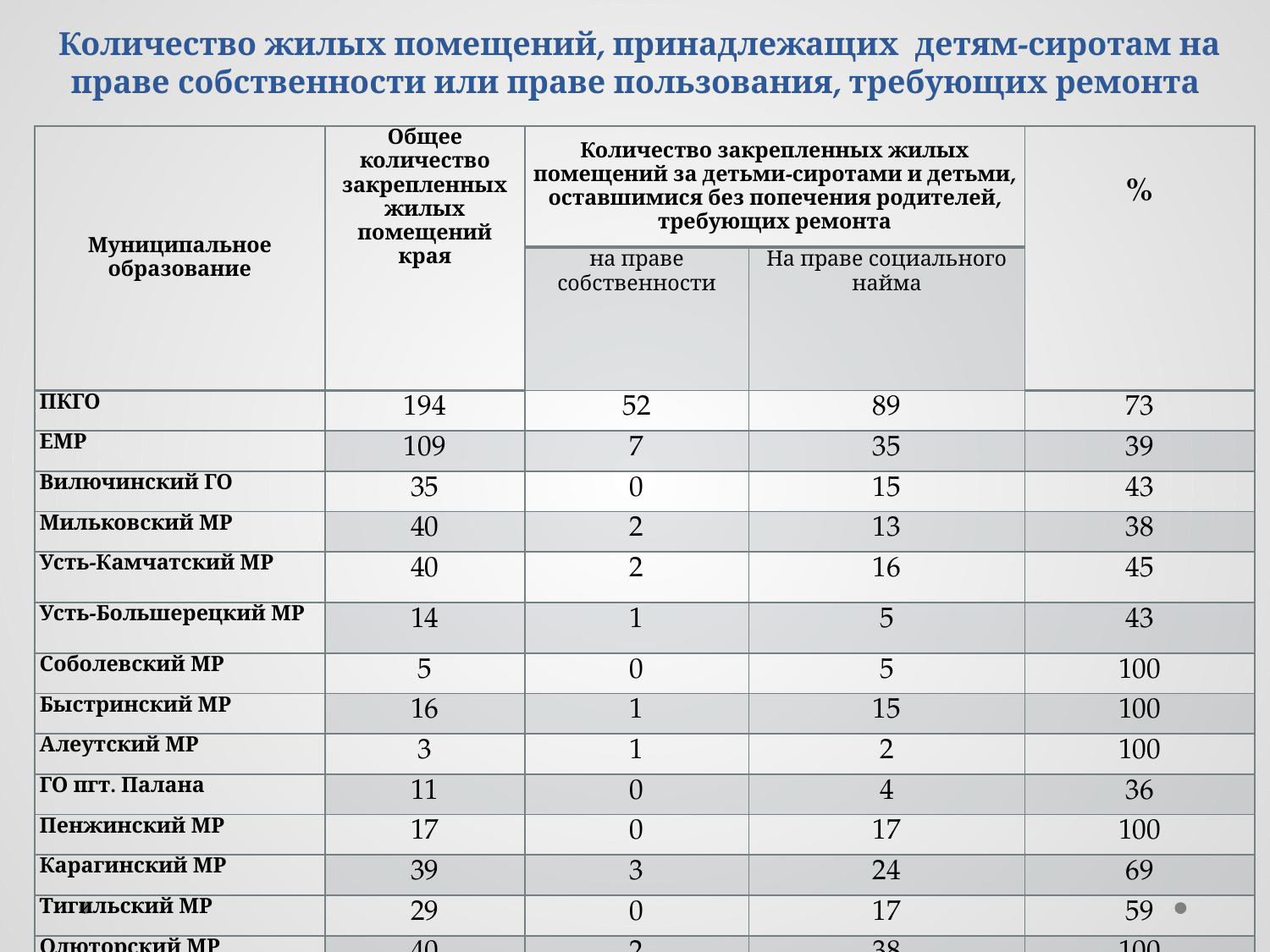

# Количество жилых помещений, принадлежащих  детям-сиротам на праве собственности или праве пользования, требующих ремонта
| Муниципальное образование | Общее количество закрепленных жилых помещений края | Количество закрепленных жилых помещений за детьми-сиротами и детьми, оставшимися без попечения родителей, требующих ремонта |  | % |
| --- | --- | --- | --- | --- |
|  |  | на праве собственности | На праве социального найма |  |
| ПКГО | 194 | 52 | 89 | 73 |
| ЕМР | 109 | 7 | 35 | 39 |
| Вилючинский ГО | 35 | 0 | 15 | 43 |
| Мильковский МР | 40 | 2 | 13 | 38 |
| Усть-Камчатский МР | 40 | 2 | 16 | 45 |
| Усть-Большерецкий МР | 14 | 1 | 5 | 43 |
| Соболевский МР | 5 | 0 | 5 | 100 |
| Быстринский МР | 16 | 1 | 15 | 100 |
| Алеутский МР | 3 | 1 | 2 | 100 |
| ГО пгт. Палана | 11 | 0 | 4 | 36 |
| Пенжинский МР | 17 | 0 | 17 | 100 |
| Карагинский МР | 39 | 3 | 24 | 69 |
| Тигильский МР | 29 | 0 | 17 | 59 |
| Олюторский МР | 40 | 2 | 38 | 100 |
| Всего | 592 | 71 | 295 | 62 |